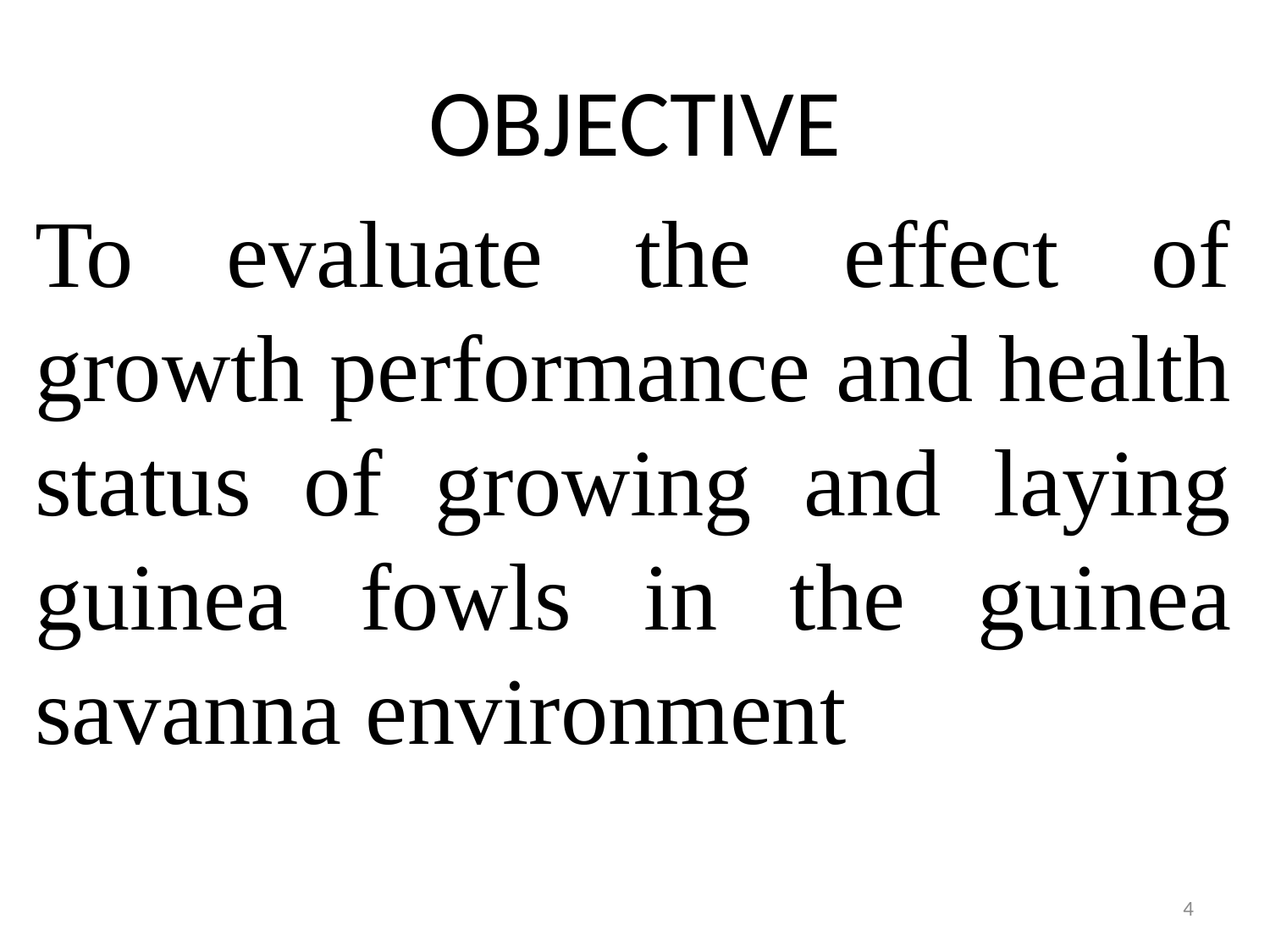

# OBJECTIVE
To evaluate the effect of growth performance and health status of growing and laying guinea fowls in the guinea savanna environment

4